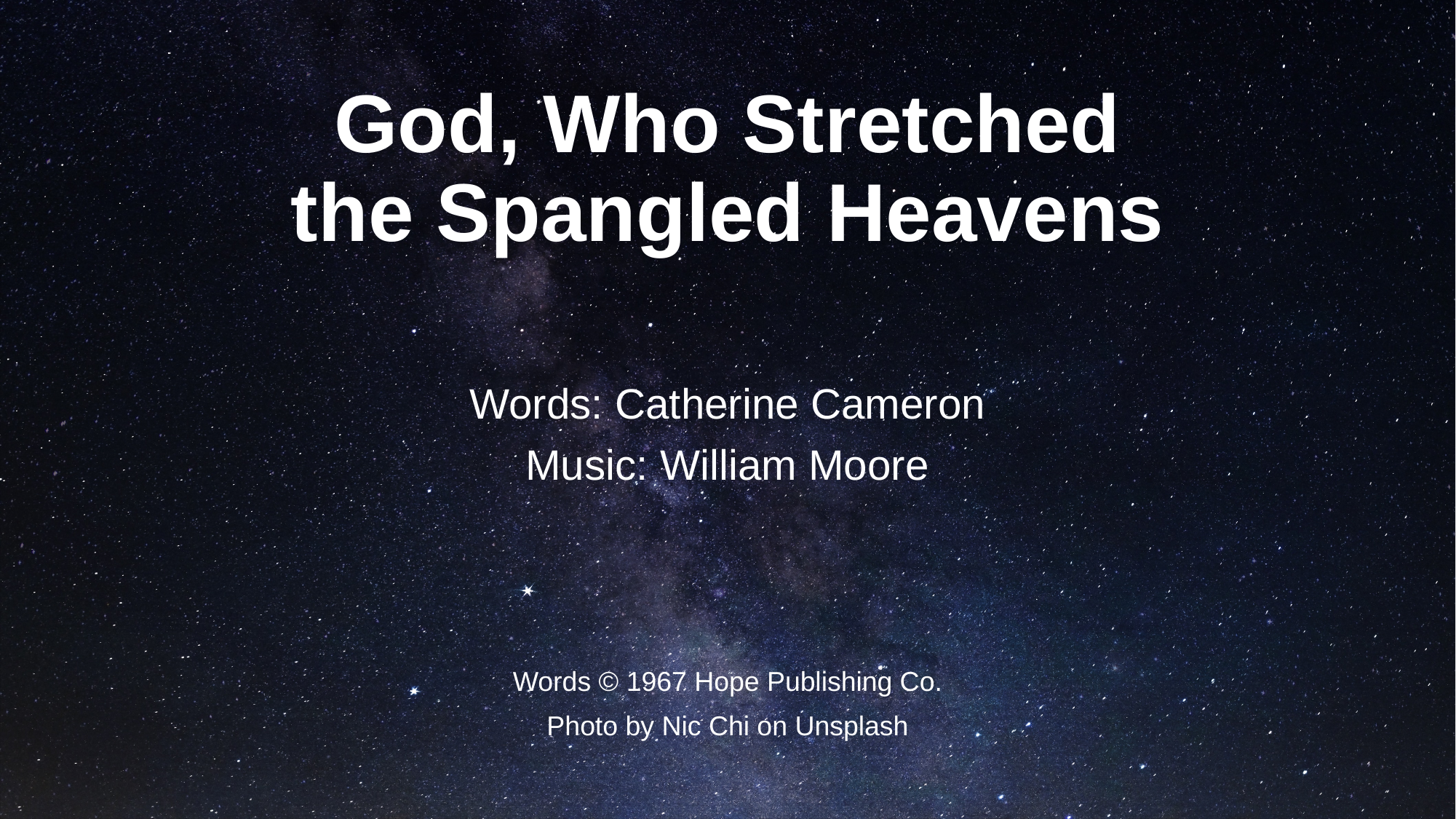

# God, Who Stretched the Spangled Heavens
Words: Catherine Cameron
Music: William Moore

Words © 1967 Hope Publishing Co.
Photo by Nic Chi on Unsplash